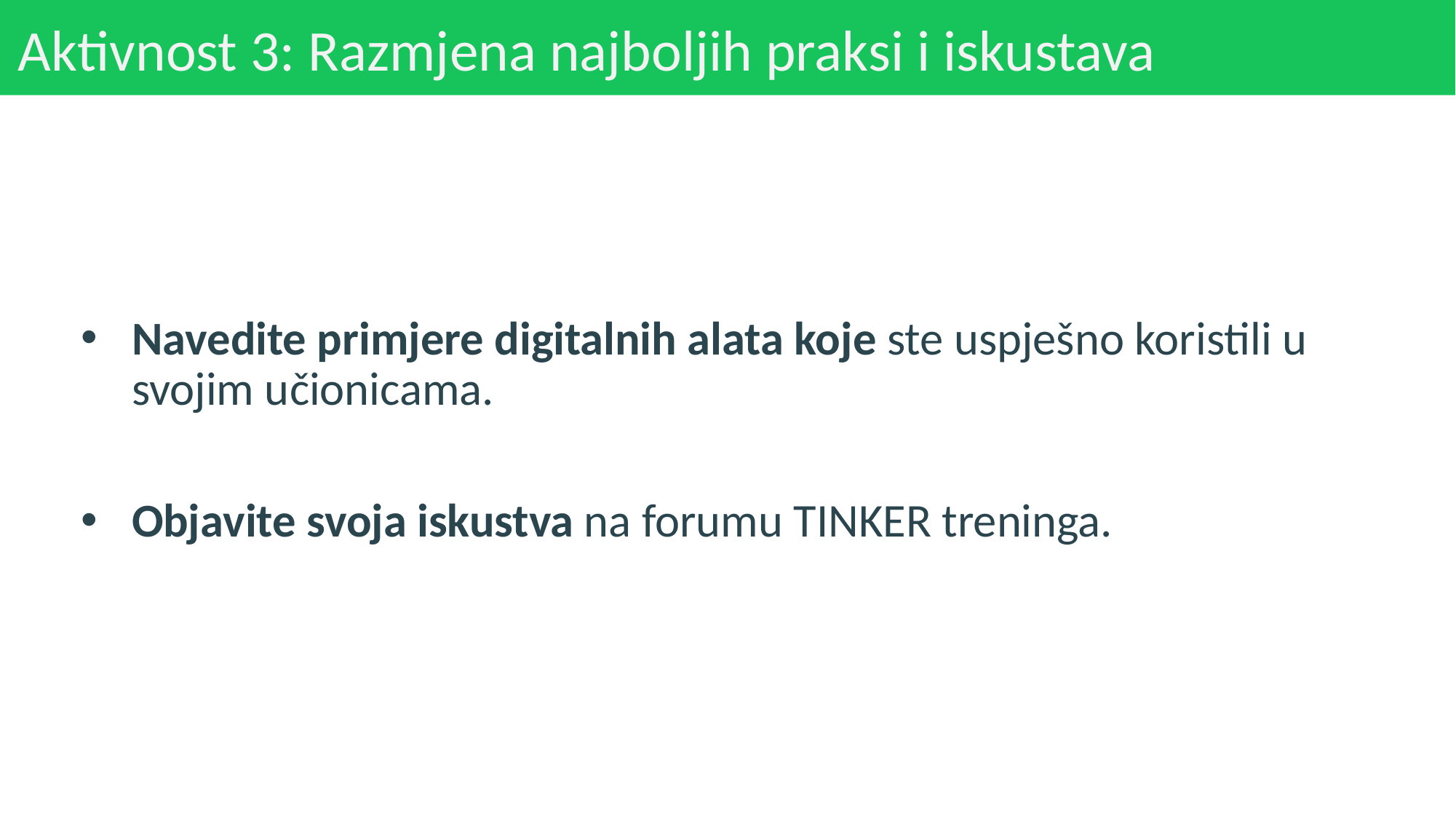

# Aktivnost 3: Razmjena najboljih praksi i iskustava

Navedite primjere digitalnih alata koje ste uspješno koristili u svojim učionicama.

Objavite svoja iskustva na forumu TINKER treninga.